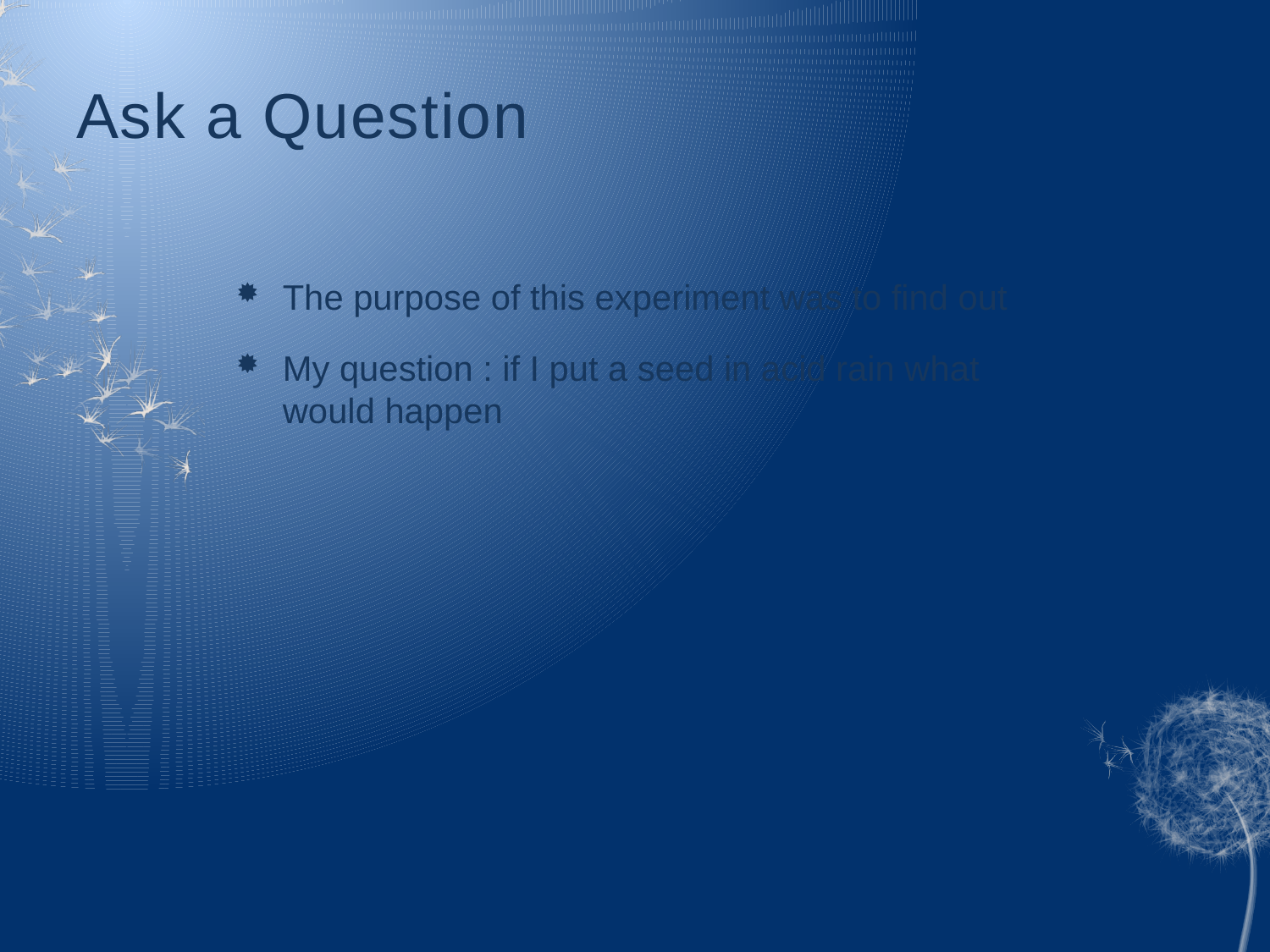

# Ask a Question
The purpose of this experiment was to find out
My question : if I put a seed in acid rain what would happen